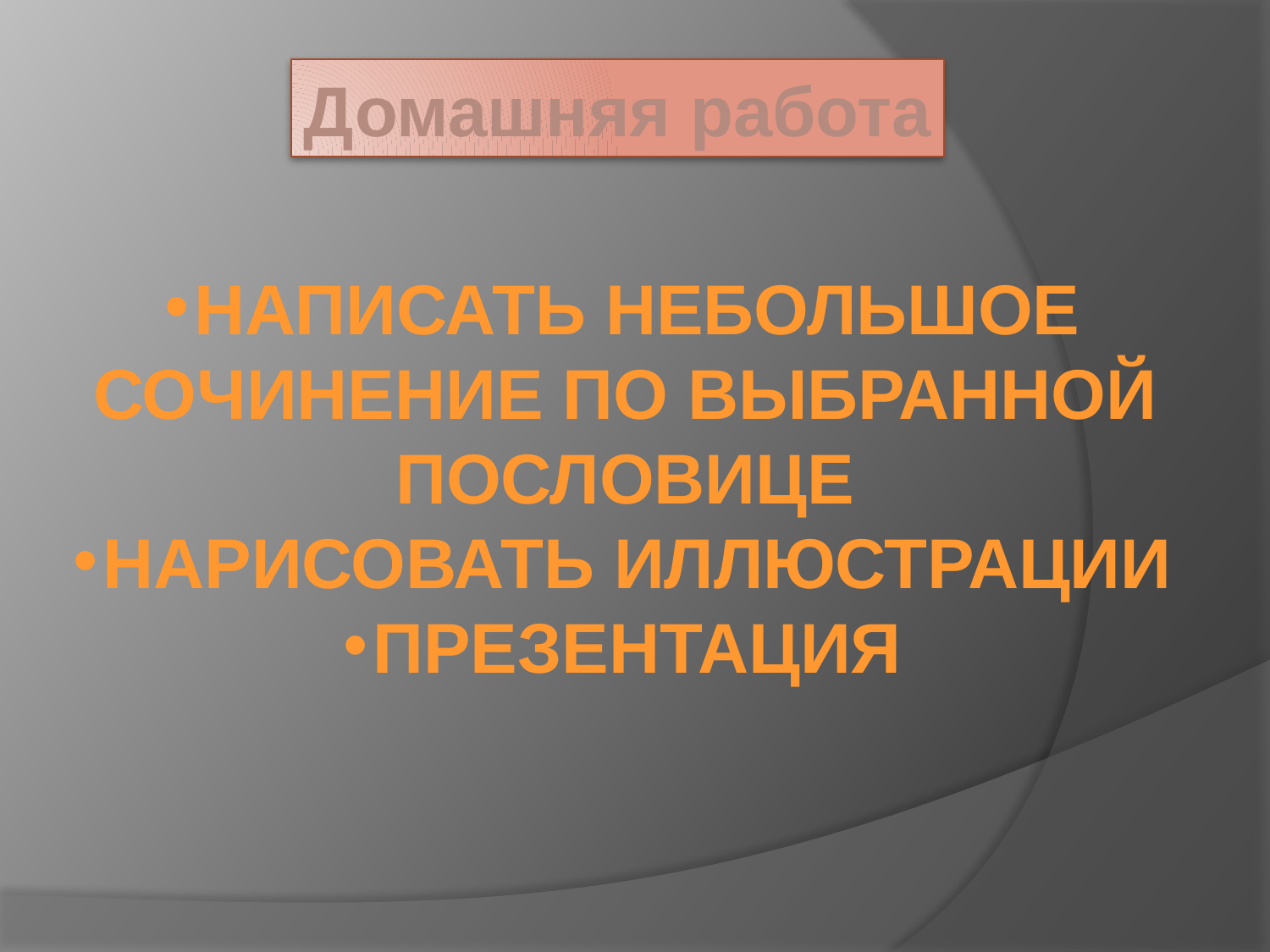

Домашняя работа
Написать небольшое сочинение по выбранной пословице
Нарисовать иллюстрации
презентация